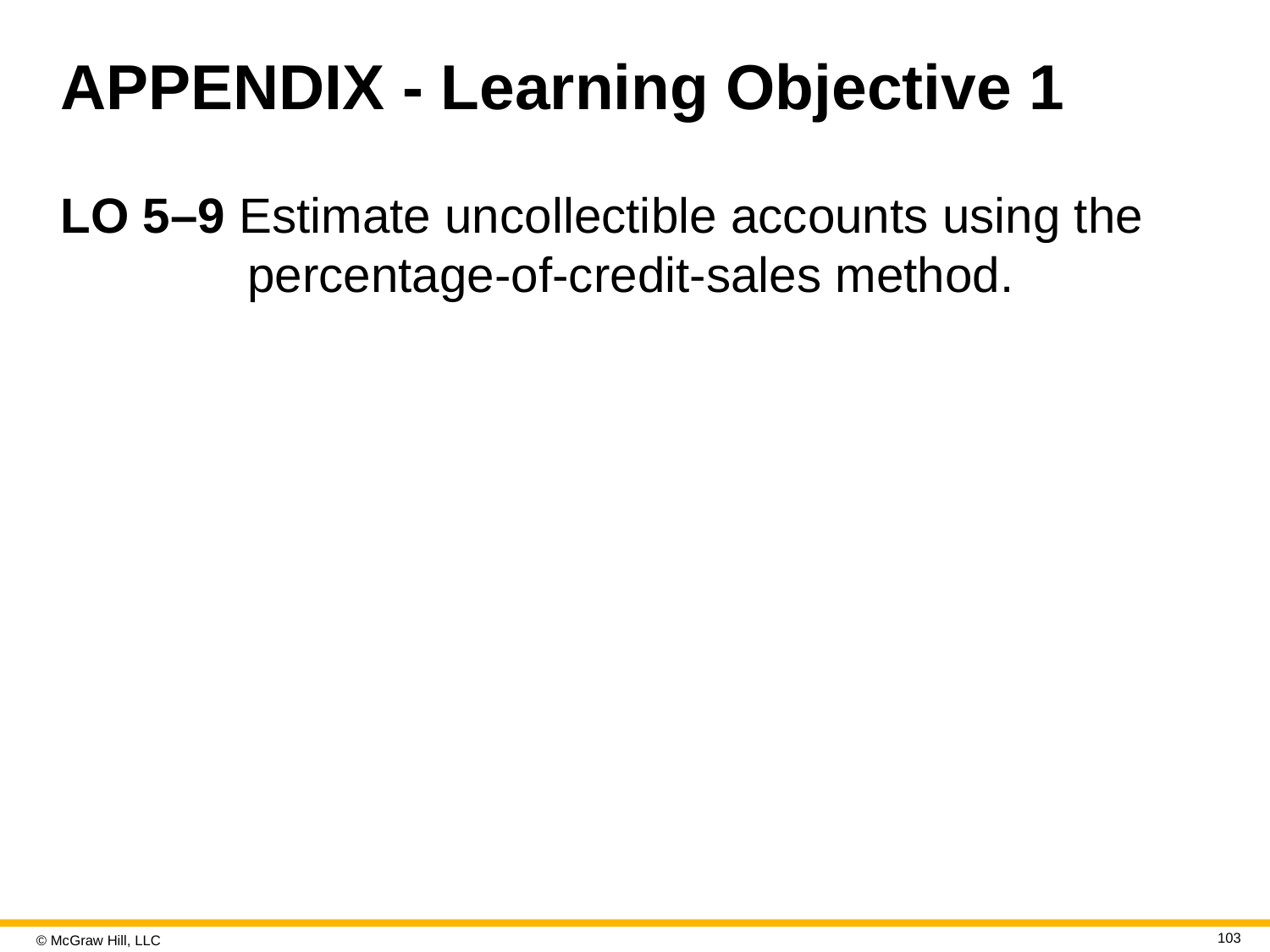

# APPENDIX - Learning Objective 1
L O 5–9 Estimate uncollectible accounts using the percentage-of-credit-sales method.
103